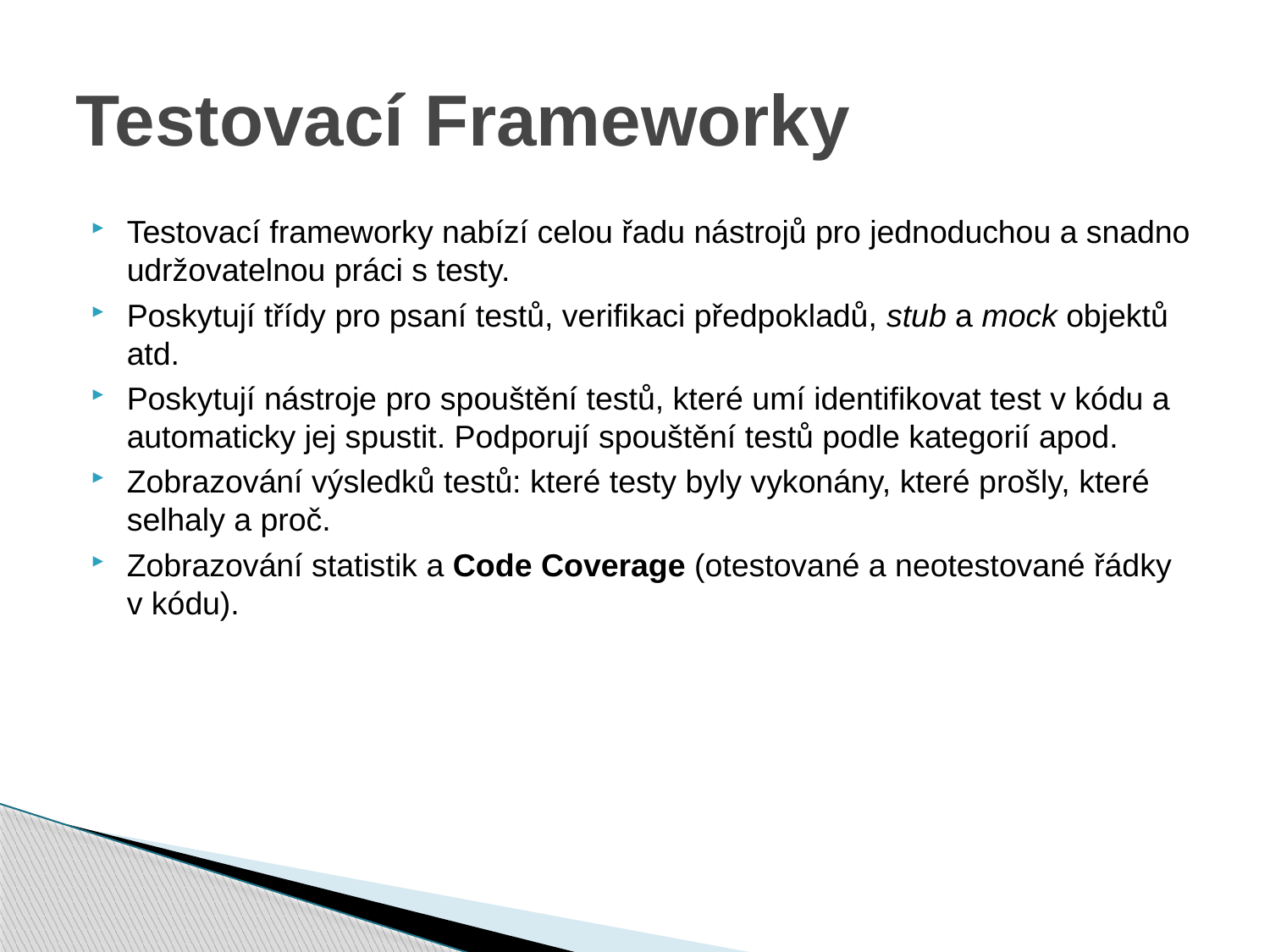

# Testovací Frameworky
Testovací frameworky nabízí celou řadu nástrojů pro jednoduchou a snadno udržovatelnou práci s testy.
Poskytují třídy pro psaní testů, verifikaci předpokladů, stub a mock objektů atd.
Poskytují nástroje pro spouštění testů, které umí identifikovat test v kódu a automaticky jej spustit. Podporují spouštění testů podle kategorií apod.
Zobrazování výsledků testů: které testy byly vykonány, které prošly, které selhaly a proč.
Zobrazování statistik a Code Coverage (otestované a neotestované řádky v kódu).